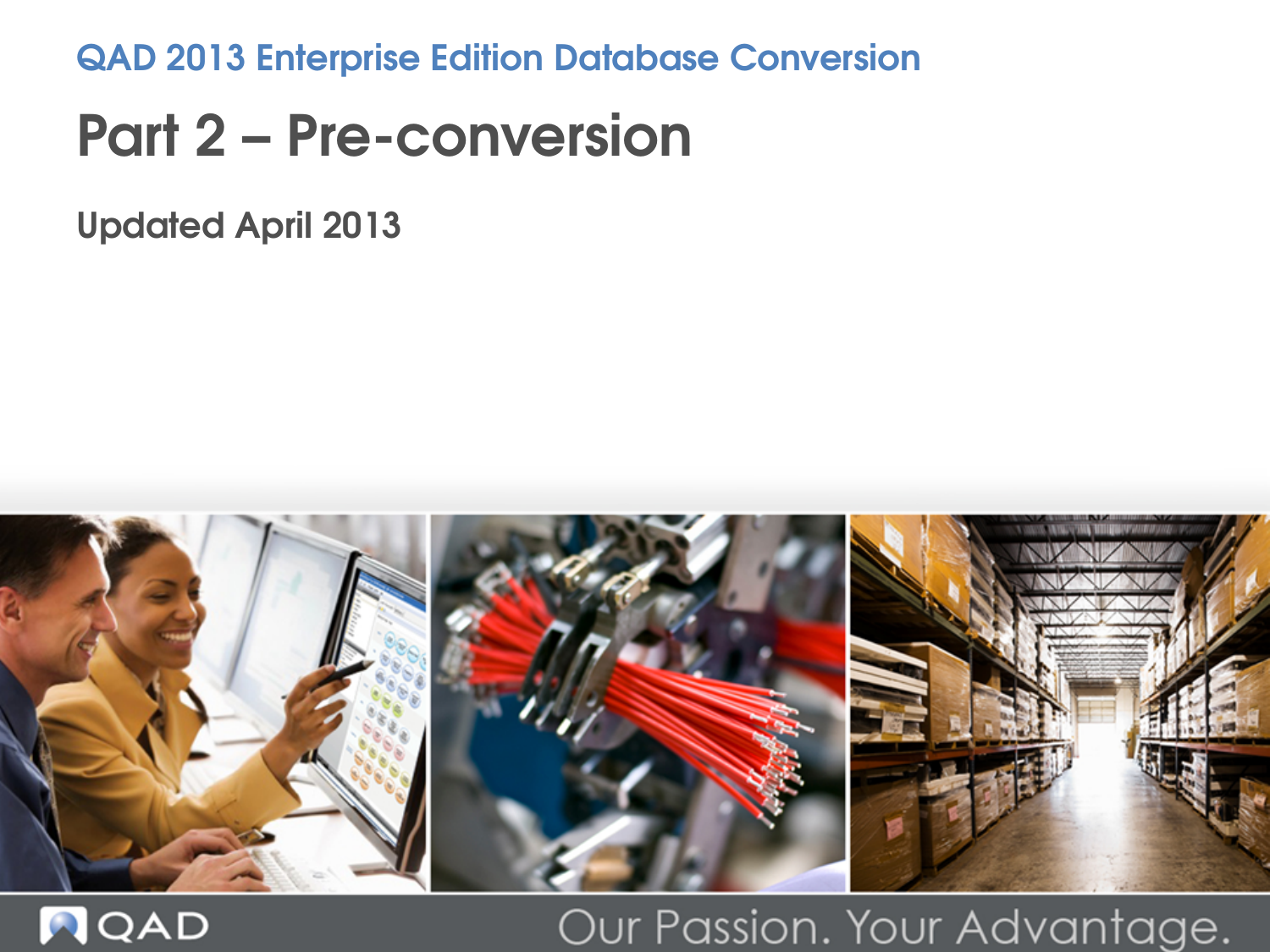

QAD 2013 Enterprise Edition Database Conversion
# Part 2 – Pre-conversion
Updated April 2013